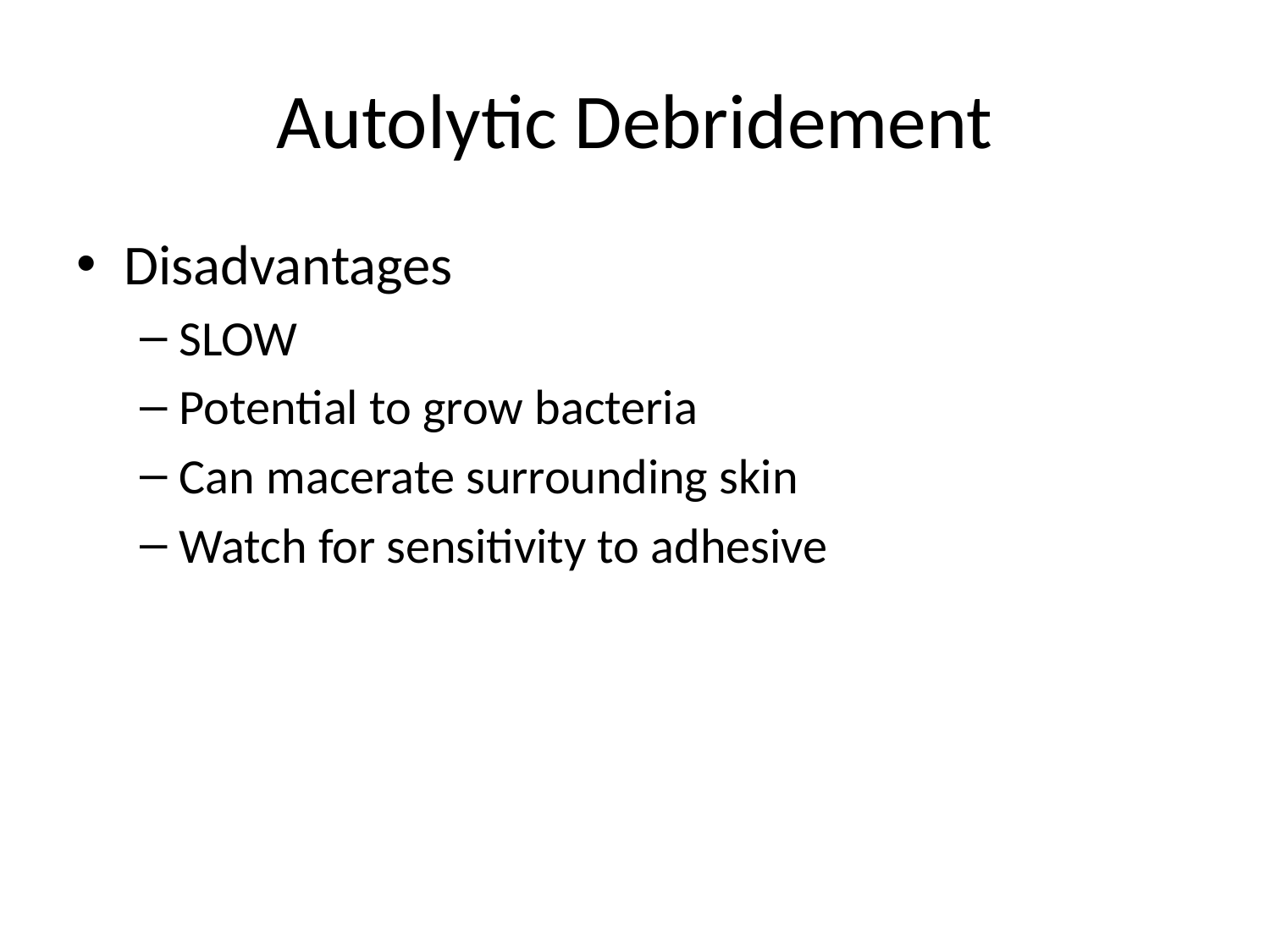

# Autolytic Debridement
Disadvantages
SLOW
Potential to grow bacteria
Can macerate surrounding skin
Watch for sensitivity to adhesive